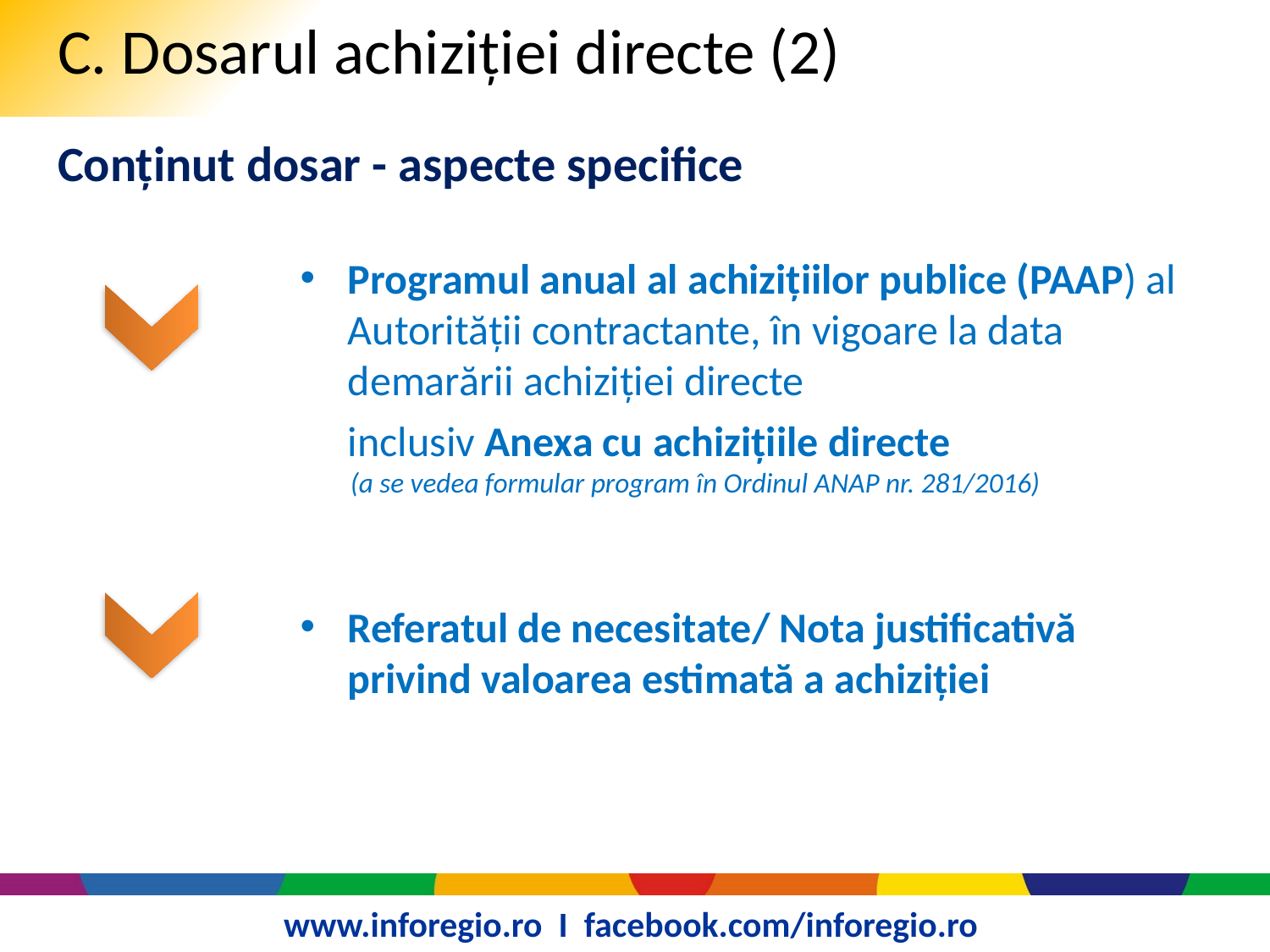

# C. Dosarul achiziției directe (2)
Conținut dosar - aspecte specifice

Programul anual al achizițiilor publice (PAAP) al Autorității contractante, în vigoare la data demarării achiziției directe
     inclusiv Anexa cu achizițiile directe
(a se vedea formular program în Ordinul ANAP nr. 281/2016)

Referatul de necesitate/ Nota justificativă privind valoarea estimată a achiziției